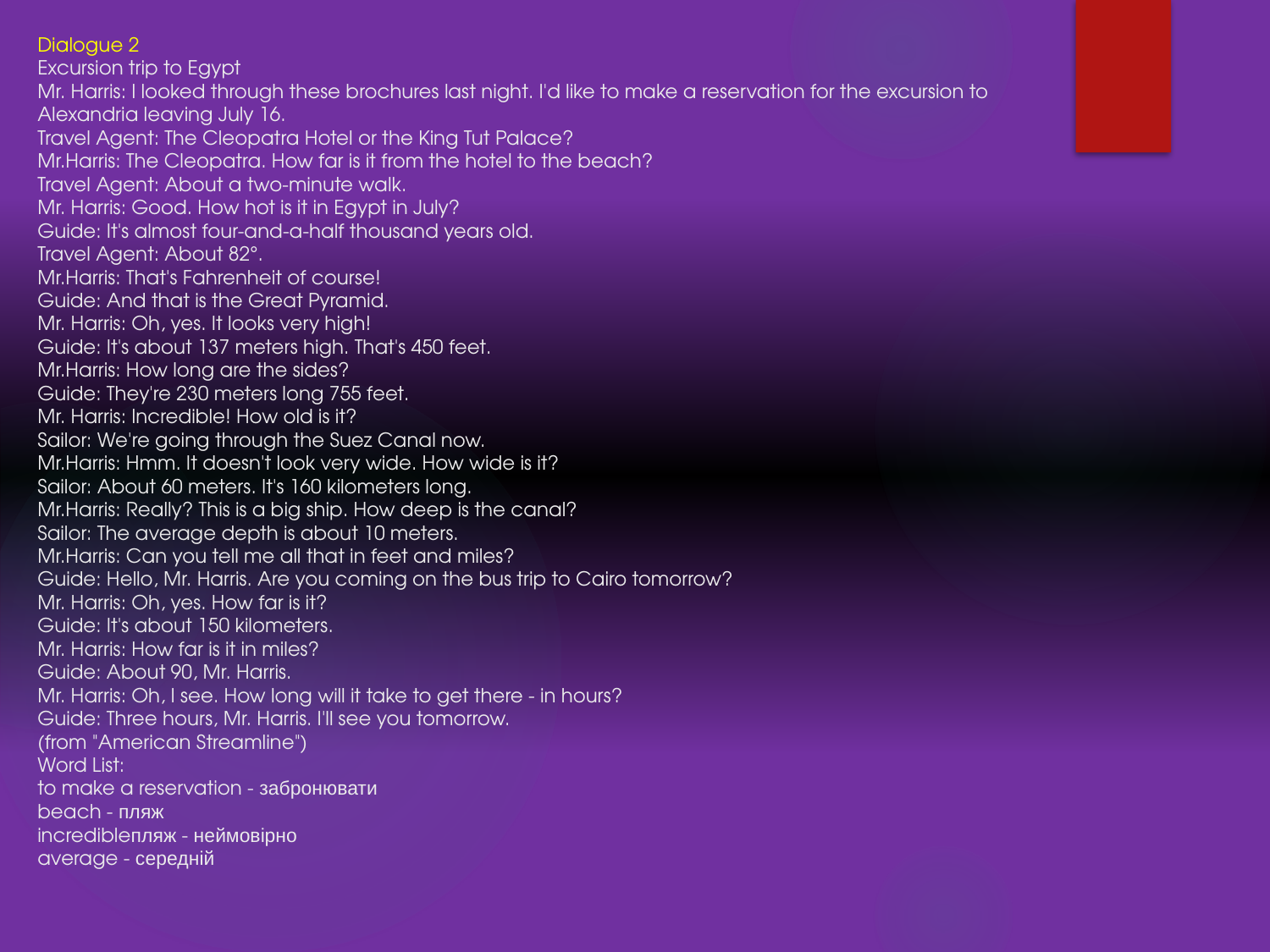

# Dialogue 2 Excursion trip to Egypt Mr. Harris: I looked through these brochures last night. I'd like to make a reservation for the excursion to Alexandria leaving July 16. Travel Agent: The Cleopatra Hotel or the King Tut Palace? Mr.Harris: The Cleopatra. How far is it from the hotel to the beach? Travel Agent: About a two-minute walk. Mr. Harris: Good. How hot is it in Egypt in July? Guide: It's almost four-and-a-half thousand years old. Travel Agent: About 82°. Mr.Harris: That's Fahrenheit of course! Guide: And that is the Great Pyramid. Mr. Harris: Oh, yes. It looks very high! Guide: It's about 137 meters high. That's 450 feet. Mr.Harris: How long are the sides? Guide: They're 230 meters long 755 feet. Mr. Harris: Incredible! How old is it? Sailor: We're going through the Suez Canal now. Mr.Harris: Hmm. It doesn't look very wide. How wide is it? Sailor: About 60 meters. It's 160 kilometers long. Mr.Harris: Really? This is a big ship. How deep is the canal? Sailor: The average depth is about 10 meters. Mr.Harris: Can you tell me all that in feet and miles? Guide: Hello, Mr. Harris. Are you coming on the bus trip to Cairo tomorrow? Mr. Harris: Oh, yes. How far is it? Guide: It's about 150 kilometers. Mr. Harris: How far is it in miles? Guide: About 90, Mr. Harris. Mr. Harris: Oh, I see. How long will it take to get there - in hours? Guide: Three hours, Mr. Harris. I'll see you tomorrow. (from "American Streamline") Word List: to make a reservation - забронювати beach - пляж incredibleпляж - неймовірно average - середній